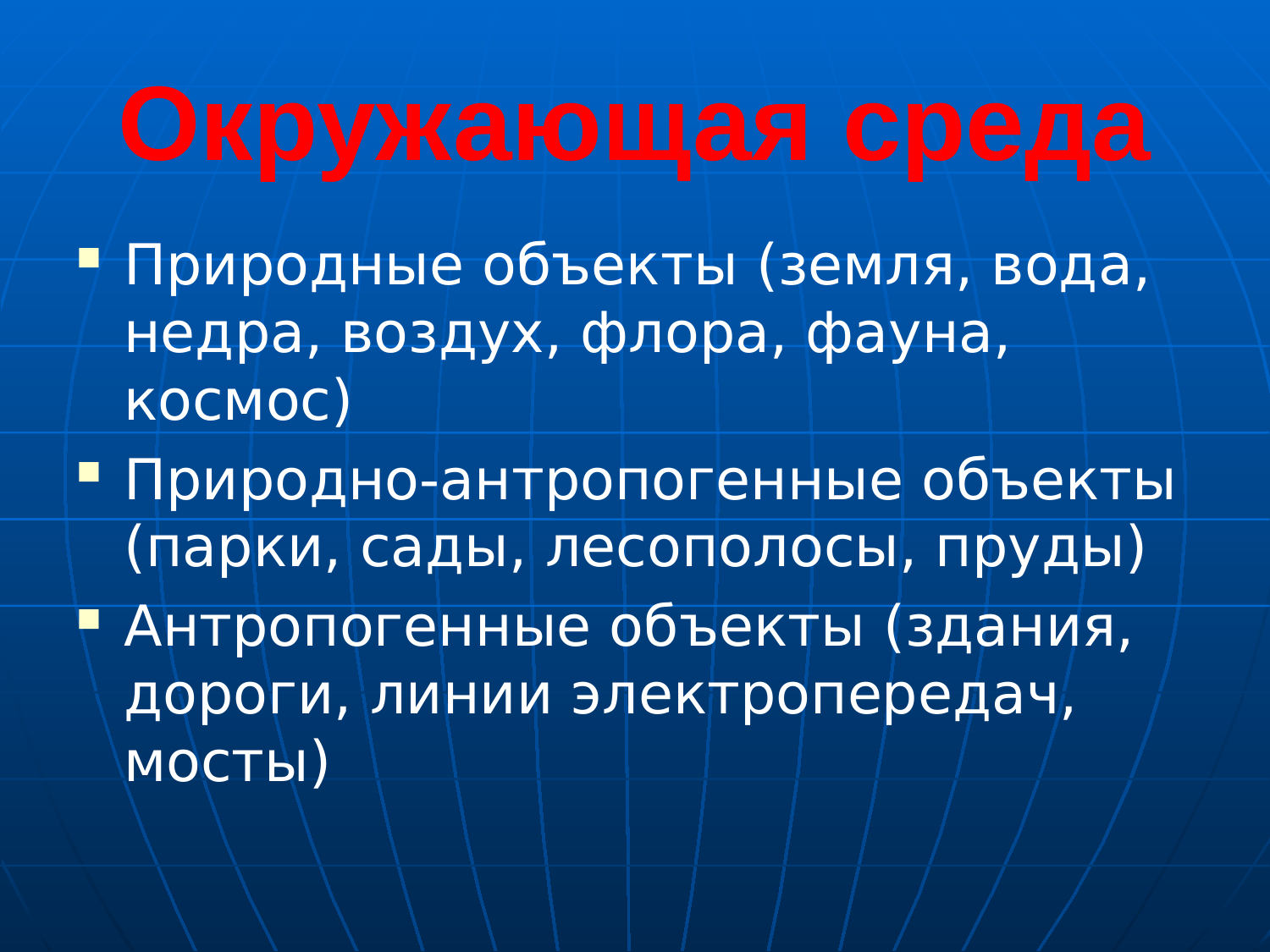

# Окружающая среда
Природные объекты (земля, вода, недра, воздух, флора, фауна, космос)
Природно-антропогенные объекты (парки, сады, лесополосы, пруды)
Антропогенные объекты (здания, дороги, линии электропередач, мосты)